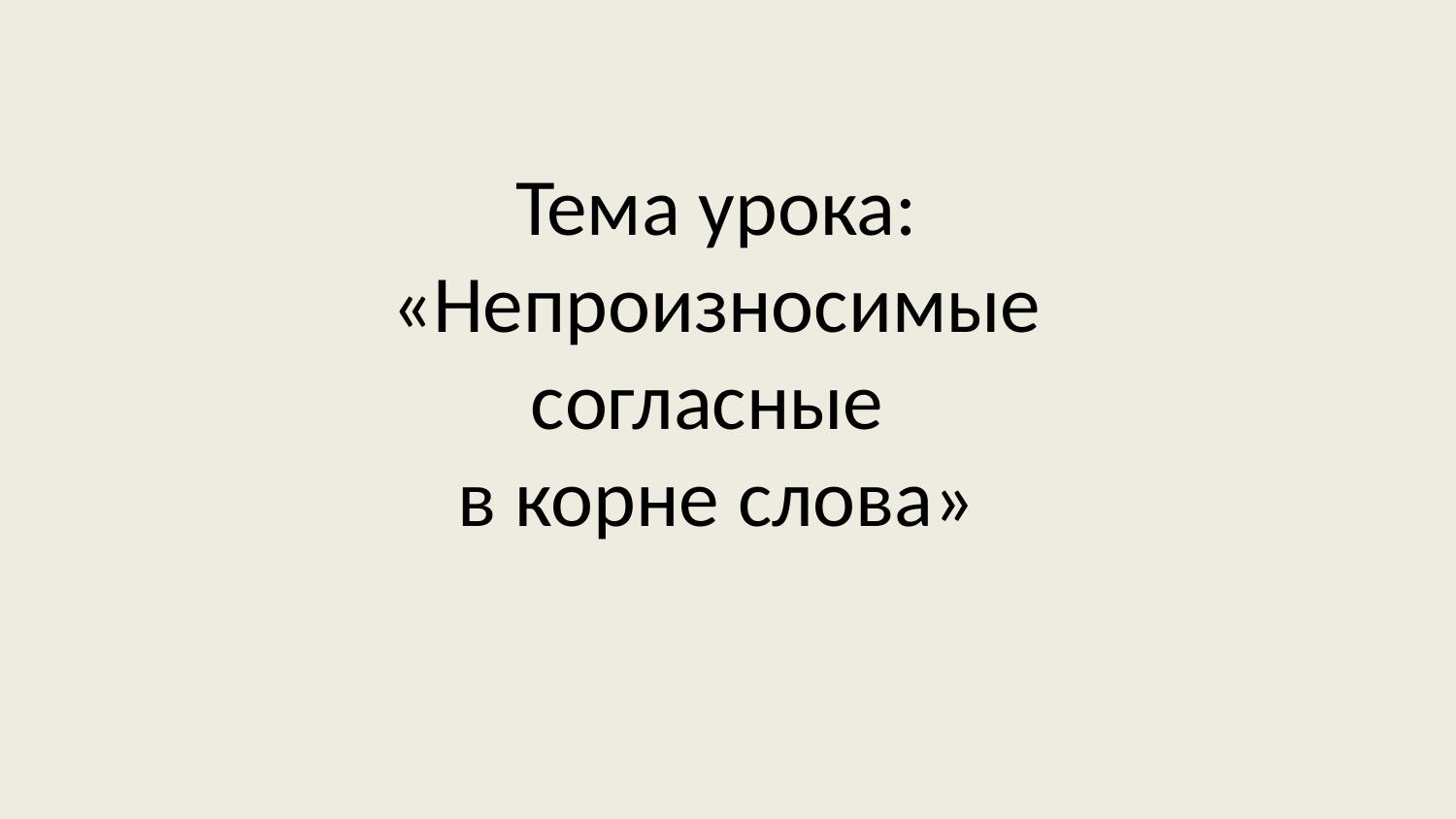

Тема урока:
«Непроизносимые согласные
в корне слова»